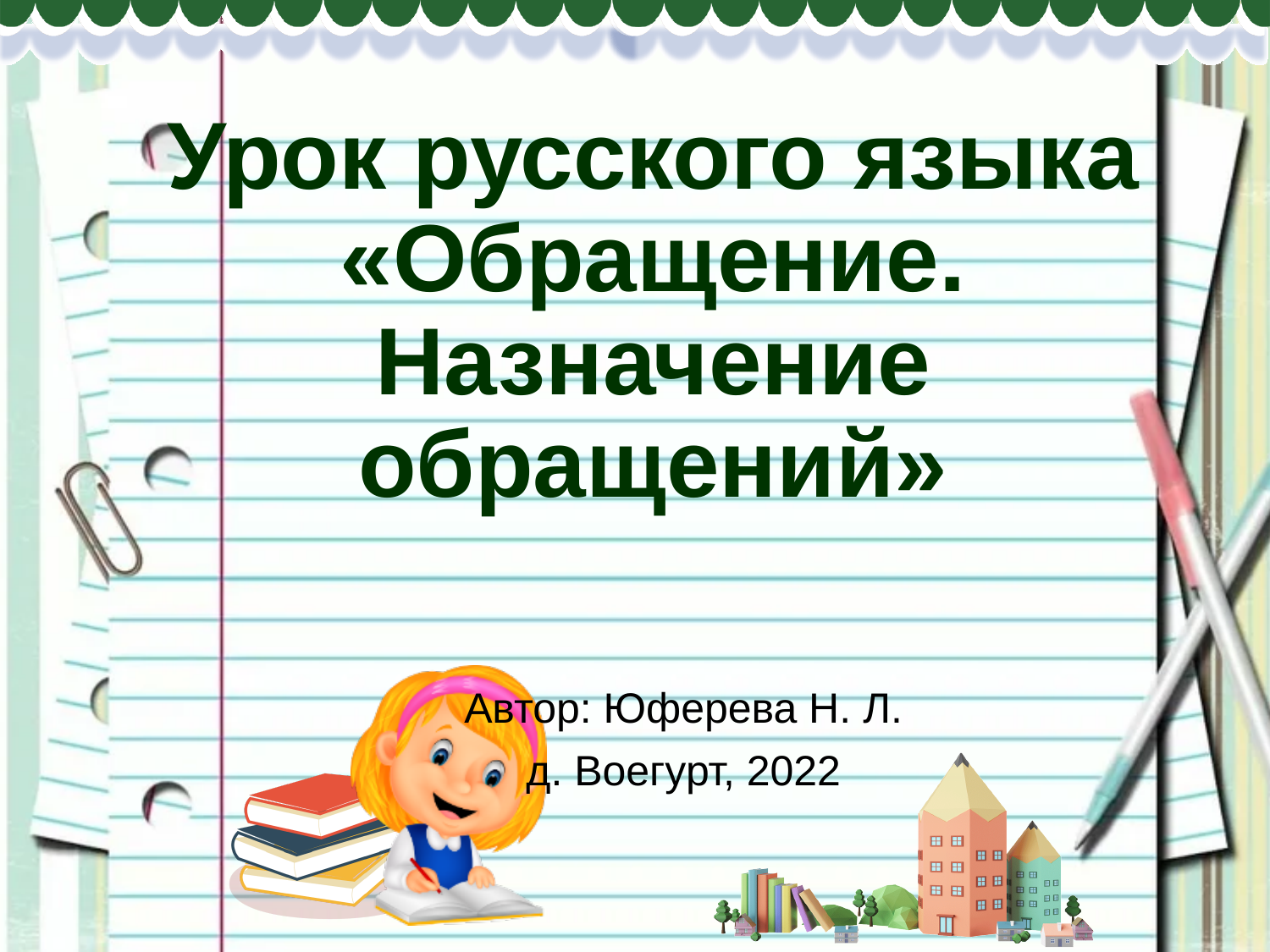

# Урок русского языка «Обращение. Назначение обращений»
Автор: Юферева Н. Л.
д. Воегурт, 2022